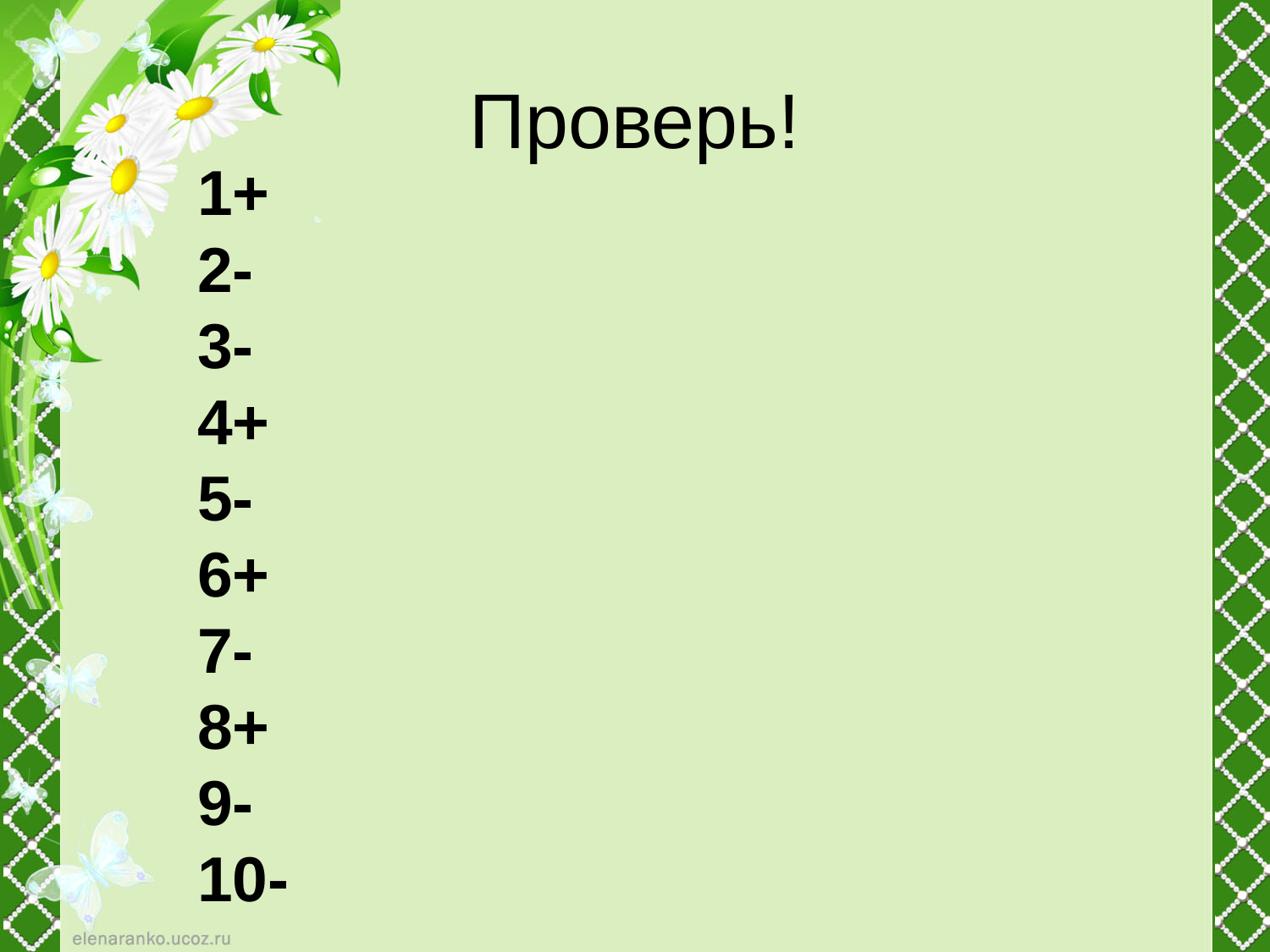

# Проверь!
1+
2-
3-
4+
5-
6+
7-
8+
9-
10-